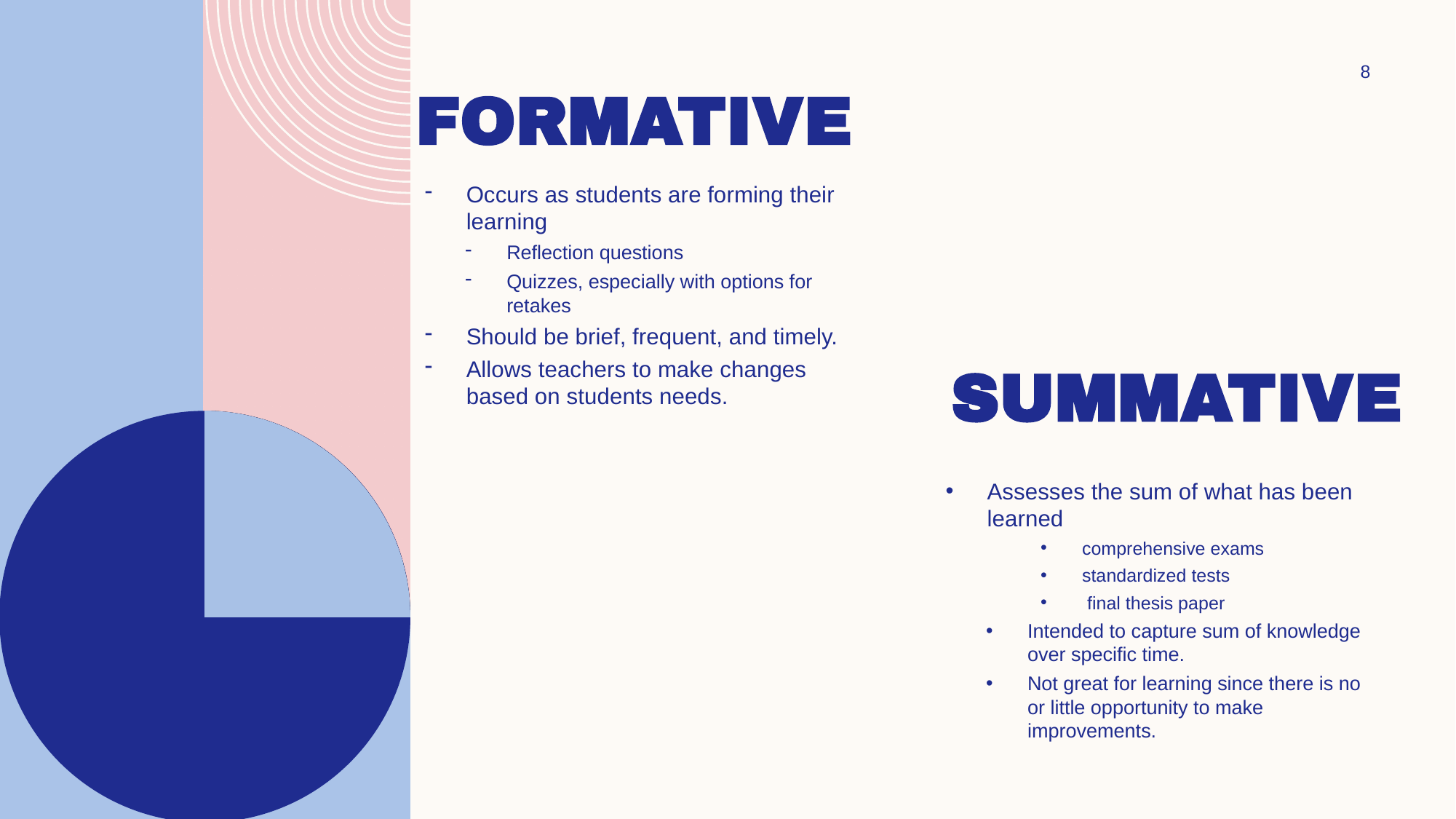

8
# Formative
Occurs as students are forming their learning
Reflection questions
Quizzes, especially with options for retakes
Should be brief, frequent, and timely.
Allows teachers to make changes based on students needs.
Summative
Assesses the sum of what has been learned
comprehensive exams
standardized tests
 final thesis paper
Intended to capture sum of knowledge over specific time.
Not great for learning since there is no or little opportunity to make improvements.